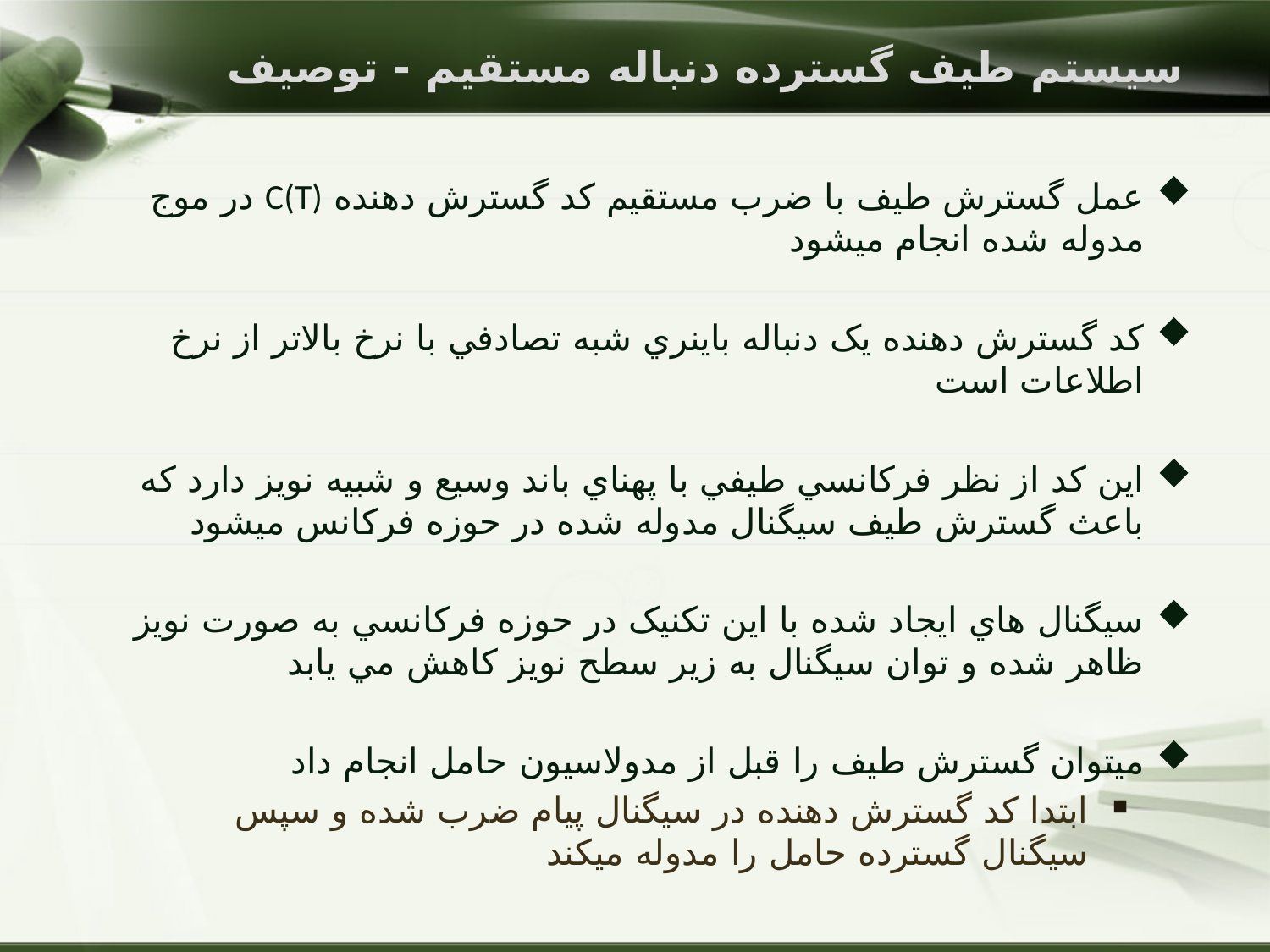

# سيستم طيف گسترده دنباله مستقيم - توصيف
عمل گسترش طيف با ضرب مستقيم کد گسترش دهنده C(T) در موج مدوله شده انجام مي‎شود

کد گسترش دهنده يک دنباله باينري شبه تصادفي با نرخ بالاتر از نرخ اطلاعات است

اين كد از نظر فرکانسي طيفي با پهناي باند وسيع و شبيه نويز دارد که باعث گسترش طيف سيگنال مدوله شده در حوزه فرکانس مي‎شود

سيگنال هاي ايجاد شده با اين تکنيک در حوزه فرکانسي به صورت نويز ظاهر شده و توان سيگنال به زير سطح نويز کاهش مي يابد

مي‎توان گسترش طيف را قبل از مدولاسيون حامل انجام داد
ابتدا کد گسترش دهنده در سيگنال پيام ضرب شده و سپس سيگنال گسترده حامل را مدوله مي‎کند